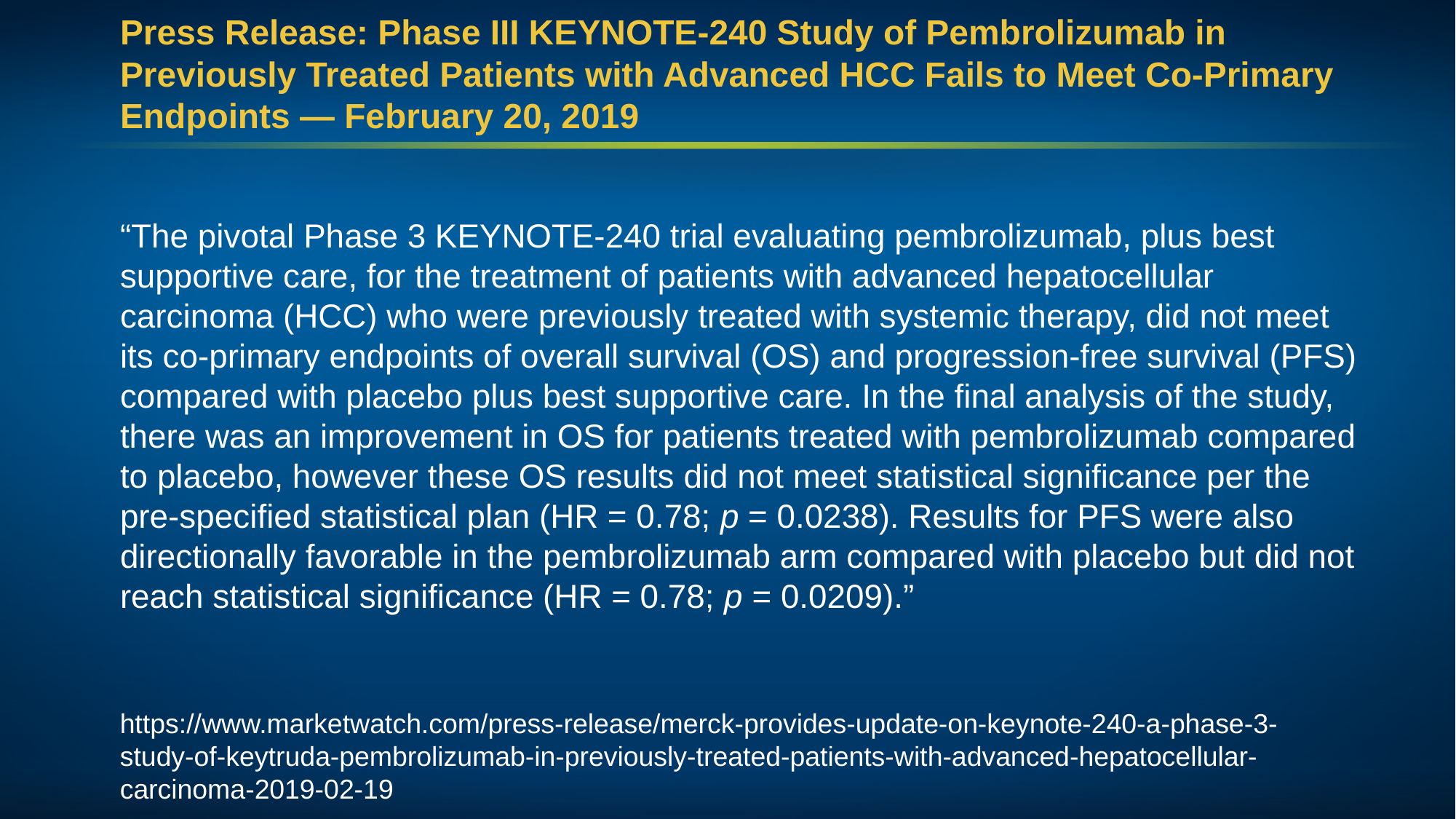

# Press Release: Phase III KEYNOTE-240 Study of Pembrolizumab in Previously Treated Patients with Advanced HCC Fails to Meet Co-Primary Endpoints — February 20, 2019
“The pivotal Phase 3 KEYNOTE-240 trial evaluating pembrolizumab, plus best supportive care, for the treatment of patients with advanced hepatocellular carcinoma (HCC) who were previously treated with systemic therapy, did not meet its co-primary endpoints of overall survival (OS) and progression-free survival (PFS) compared with placebo plus best supportive care. In the final analysis of the study, there was an improvement in OS for patients treated with pembrolizumab compared to placebo, however these OS results did not meet statistical significance per the pre-specified statistical plan (HR = 0.78; p = 0.0238). Results for PFS were also directionally favorable in the pembrolizumab arm compared with placebo but did not reach statistical significance (HR = 0.78; p = 0.0209).”
https://www.marketwatch.com/press-release/merck-provides-update-on-keynote-240-a-phase-3-study-of-keytruda-pembrolizumab-in-previously-treated-patients-with-advanced-hepatocellular-carcinoma-2019-02-19